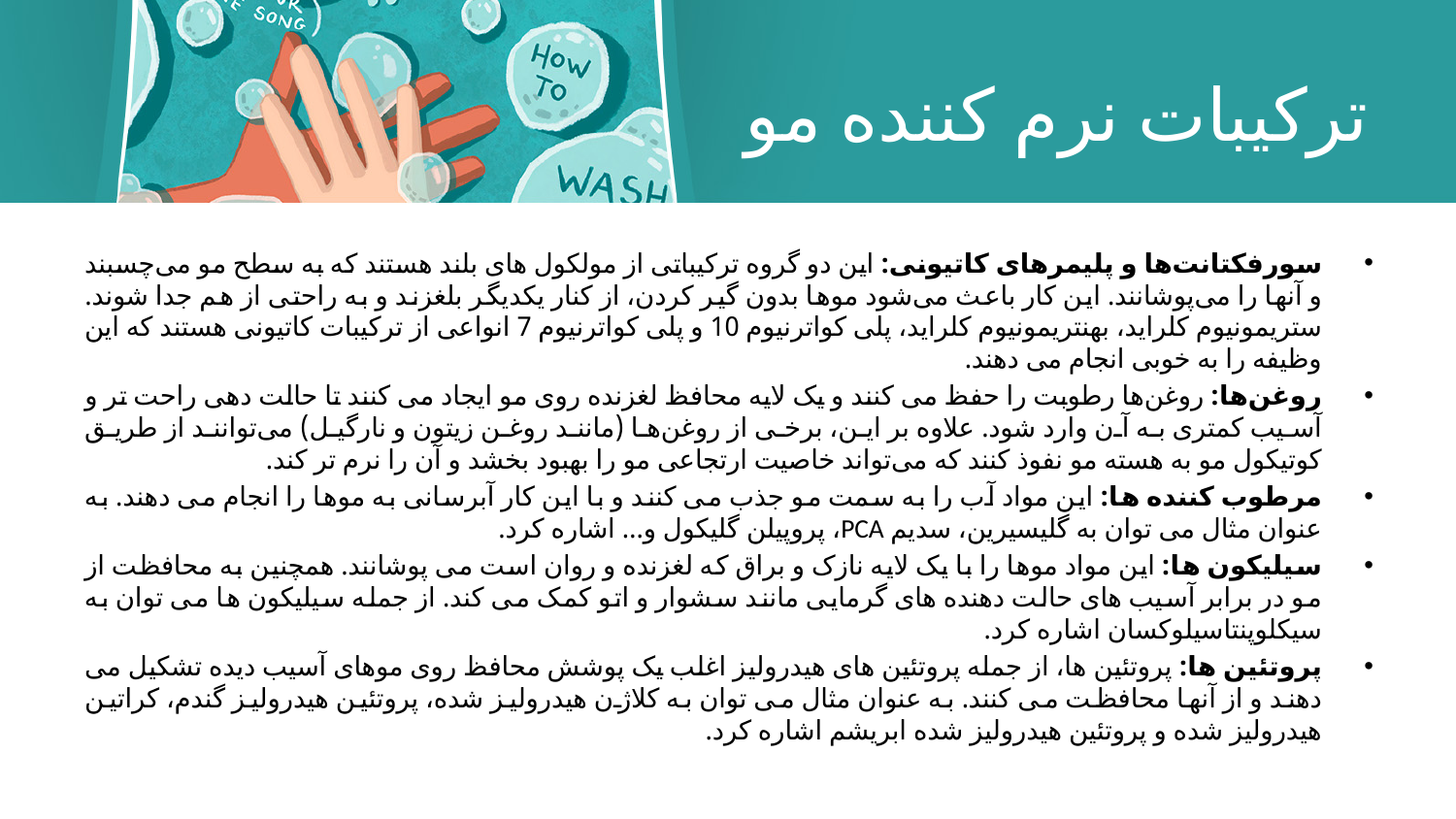

# ترکیبات نرم کننده مو
سورفکتانت‌ها و پلیمرهای کاتیونی: این دو گروه ترکیباتی از مولکول‌ های بلند هستند که به سطح مو می‌چسبند و آنها را می‌پوشانند. این کار باعث می‌شود موها بدون گیر کردن، از کنار یکدیگر بلغزند و به راحتی از هم جدا شوند. ستریمونیوم کلراید، بهنتریمونیوم کلراید، پلی کواترنیوم 10 و پلی کواترنیوم 7 انواعی از ترکیبات کاتیونی هستند که این وظیفه را به خوبی انجام می دهند.
روغن‌ها: روغن‌ها رطوبت را حفظ می کنند و یک لایه محافظ لغزنده روی مو ایجاد می کنند تا حالت دهی راحت تر و آسیب کمتری به آن وارد شود. علاوه بر این، برخی از روغن‌ها (مانند روغن زیتون و نارگیل) می‌توانند از طریق کوتیکول مو به هسته مو نفوذ کنند که می‌تواند خاصیت ارتجاعی مو را بهبود بخشد و آن را نرم تر کند.
مرطوب کننده ها: این مواد آب را به سمت مو جذب می کنند و با این کار آبرسانی به موها را انجام می دهند. به عنوان مثال می توان به گلیسیرین، سدیم PCA، پروپیلن گلیکول و… اشاره کرد.
سیلیکون ها: این مواد موها را با یک لایه نازک و براق که لغزنده و روان است می پوشانند. همچنین به محافظت از مو در برابر آسیب های حالت دهنده های گرمایی مانند سشوار و اتو کمک می کند. از جمله سیلیکون ها می توان به سیکلوپنتاسیلوکسان اشاره کرد.
پروتئین ها: پروتئین ها، از جمله پروتئین های هیدرولیز اغلب یک پوشش محافظ روی موهای آسیب دیده تشکیل می دهند و از آنها محافظت می کنند. به عنوان مثال می توان به کلاژن هیدرولیز شده، پروتئین هیدرولیز گندم، کراتین هیدرولیز شده و پروتئین هیدرولیز شده ابریشم اشاره کرد.